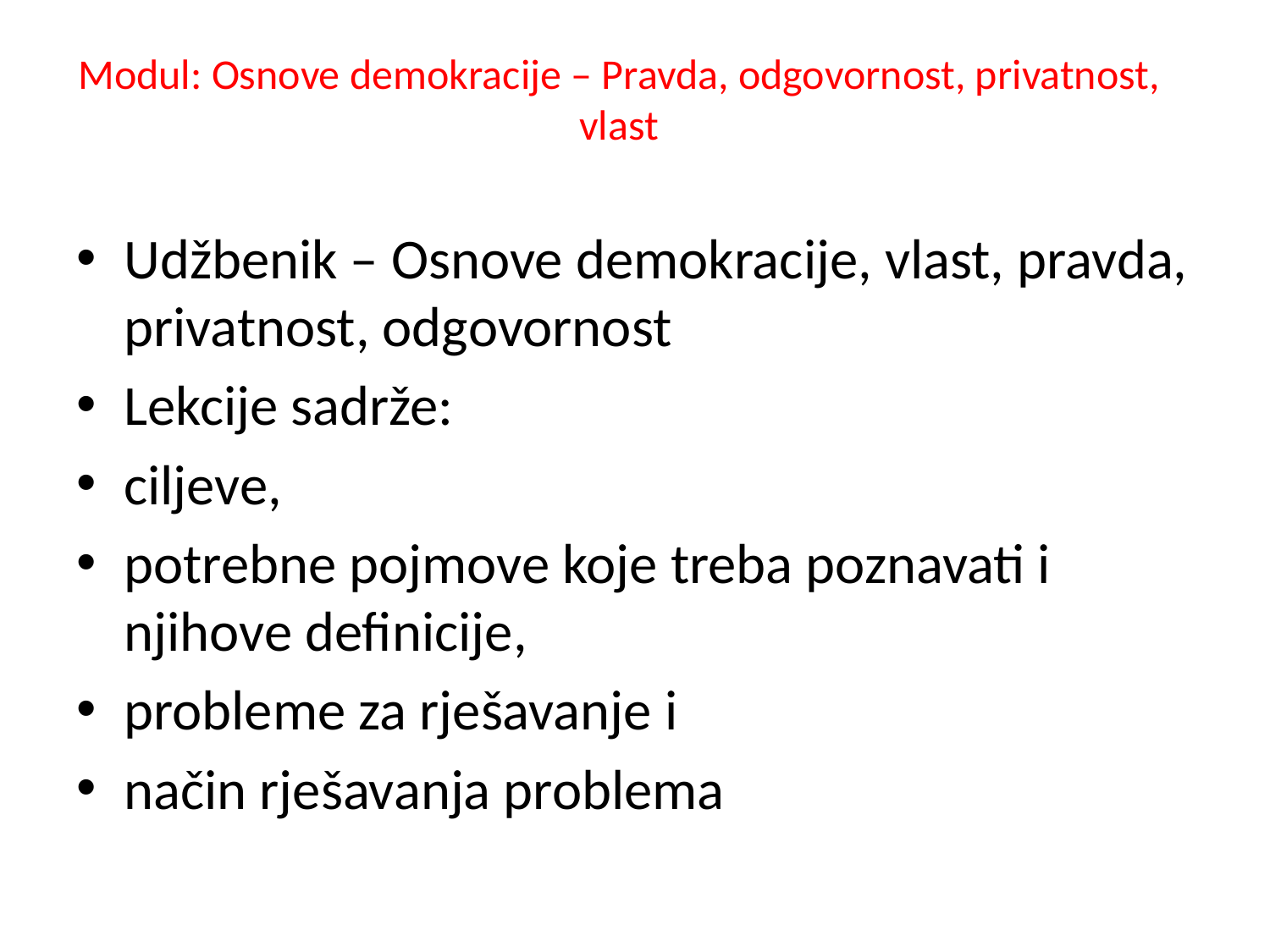

# Modul: Osnove demokracije – Pravda, odgovornost, privatnost, vlast
Udžbenik – Osnove demokracije, vlast, pravda, privatnost, odgovornost
Lekcije sadrže:
ciljeve,
potrebne pojmove koje treba poznavati i njihove definicije,
probleme za rješavanje i
način rješavanja problema